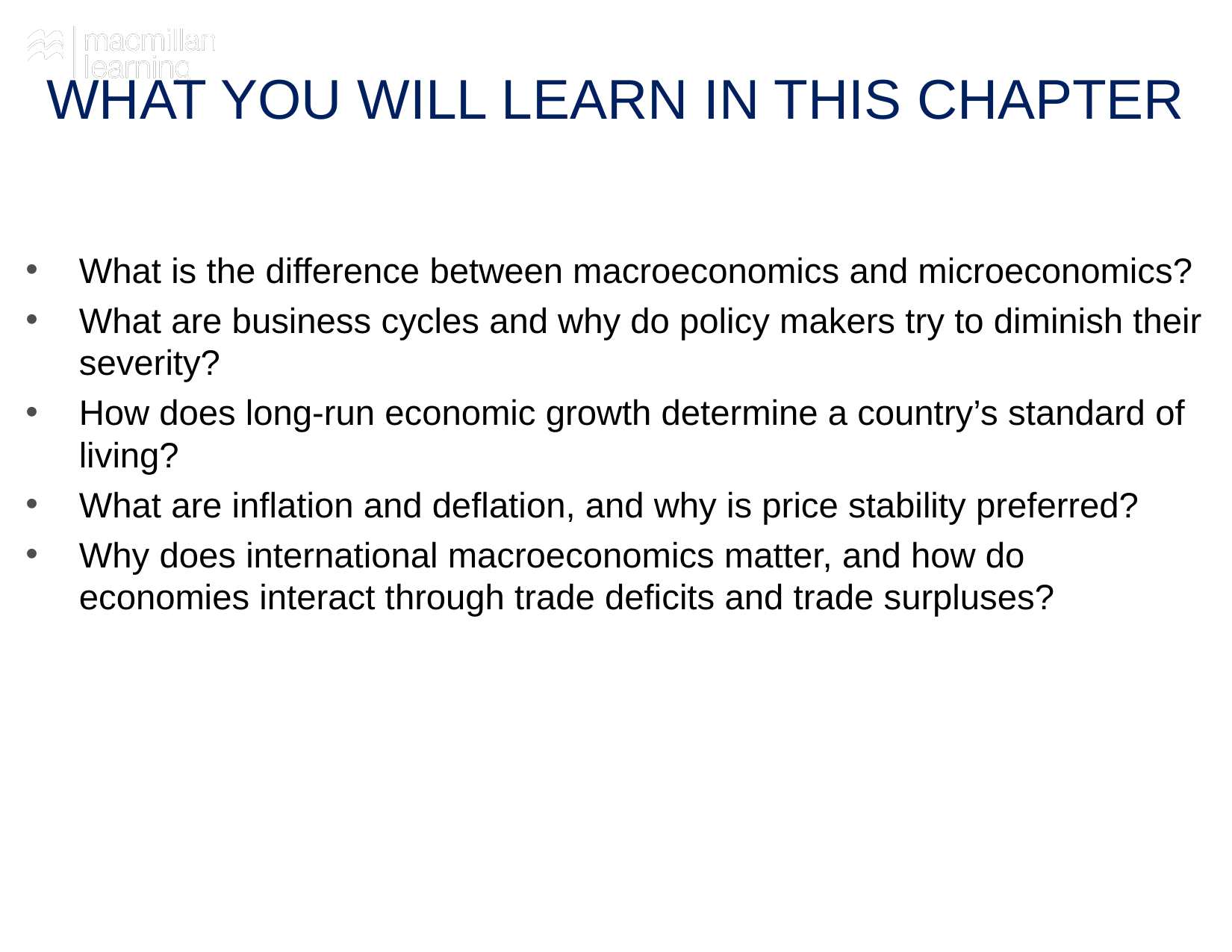

# WHAT YOU WILL LEARN IN THIS CHAPTER
What is the difference between macroeconomics and microeconomics?
What are business cycles and why do policy makers try to diminish their severity?
How does long-run economic growth determine a country’s standard of living?
What are inflation and deflation, and why is price stability preferred?
Why does international macroeconomics matter, and how do economies interact through trade deficits and trade surpluses?